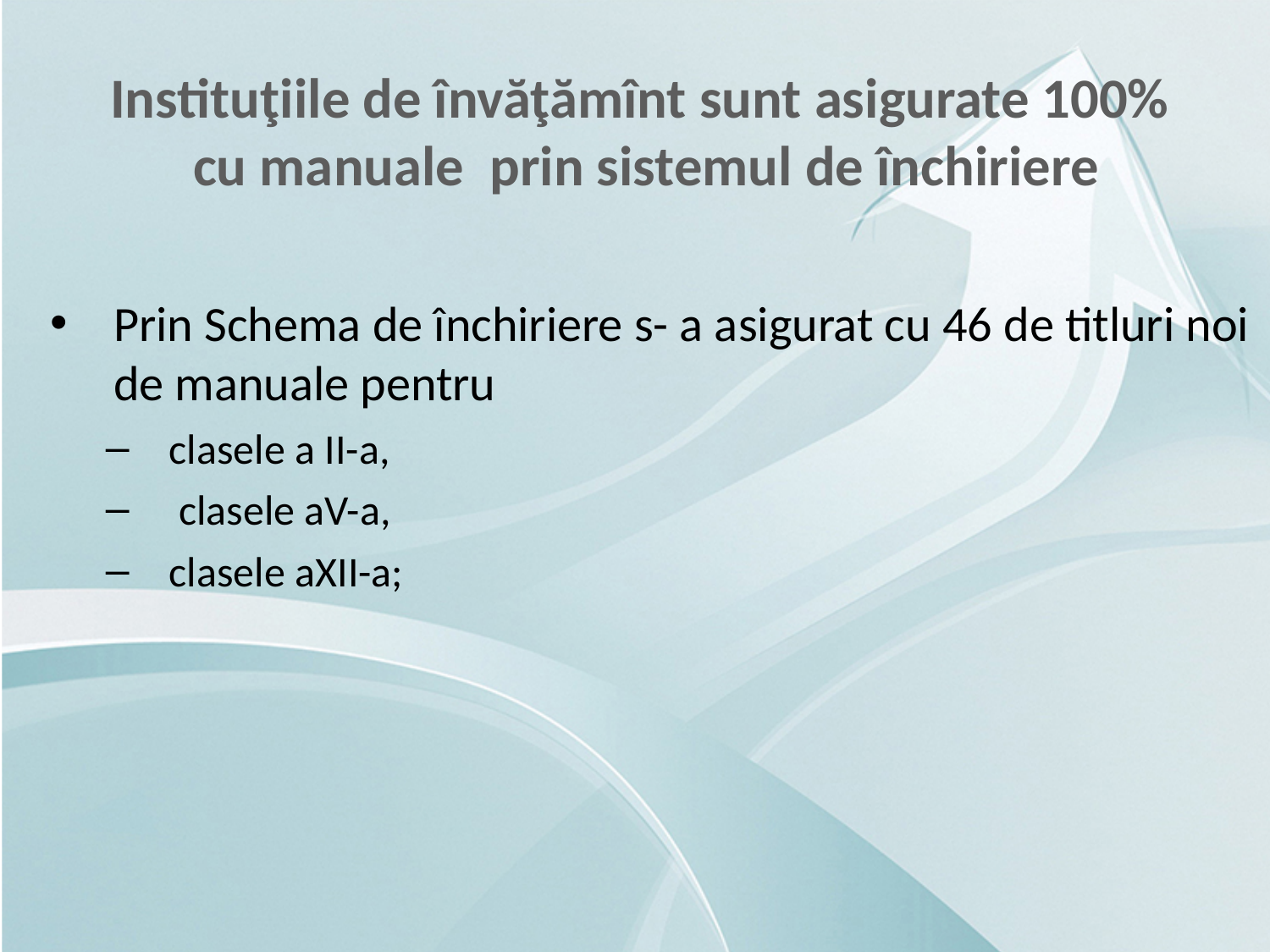

Instituţiile de învăţămînt sunt asigurate 100%
cu manuale  prin sistemul de închiriere
Prin Schema de închiriere s- a asigurat cu 46 de titluri noi de manuale pentru
clasele a II-a,
 clasele aV-a,
clasele aXII-a;